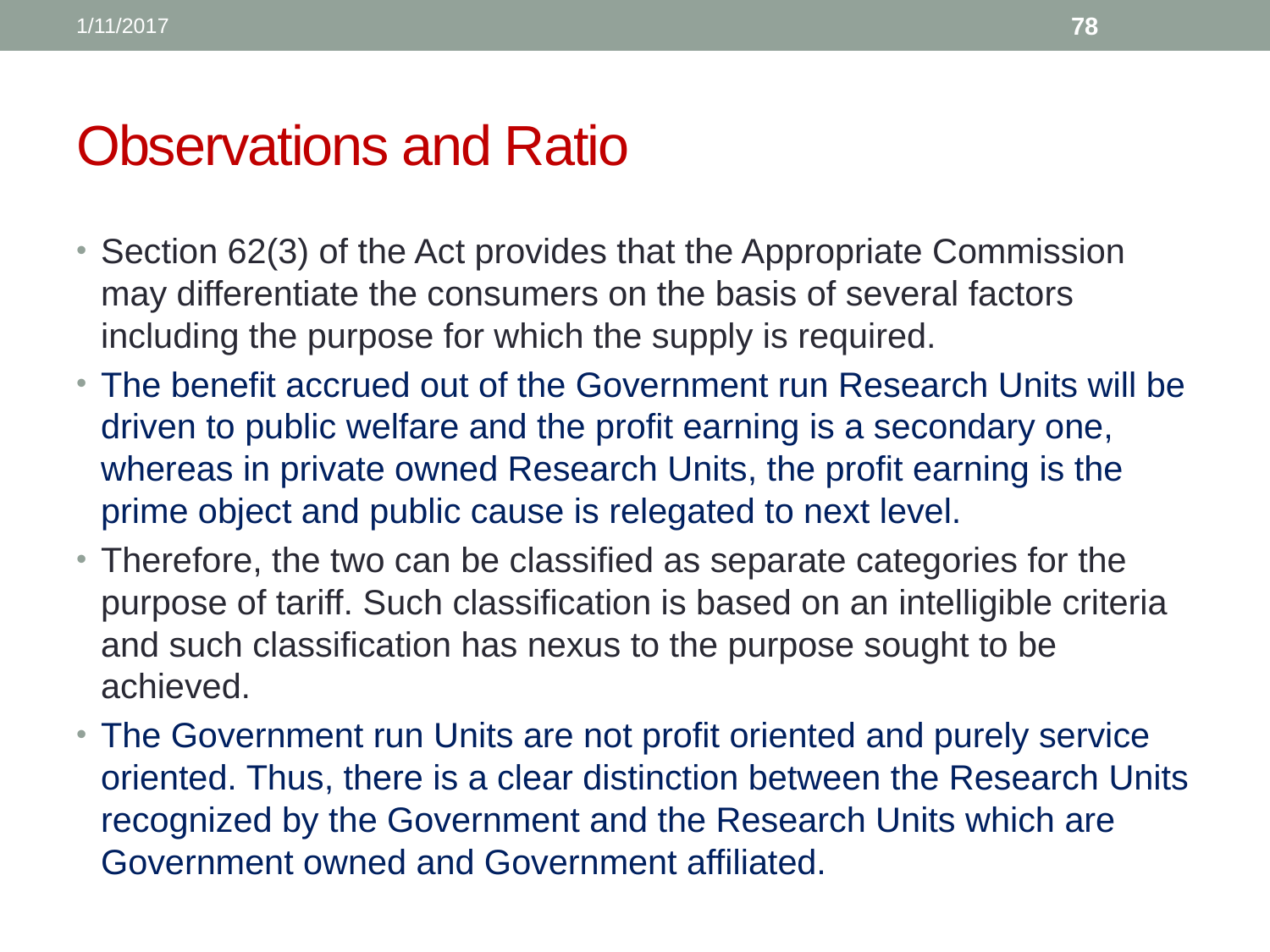

1/11/2017
78
# Observations and Ratio
Section 62(3) of the Act provides that the Appropriate Commission may differentiate the consumers on the basis of several factors including the purpose for which the supply is required.
The benefit accrued out of the Government run Research Units will be driven to public welfare and the profit earning is a secondary one, whereas in private owned Research Units, the profit earning is the prime object and public cause is relegated to next level.
Therefore, the two can be classified as separate categories for the purpose of tariff. Such classification is based on an intelligible criteria and such classification has nexus to the purpose sought to be achieved.
The Government run Units are not profit oriented and purely service oriented. Thus, there is a clear distinction between the Research Units recognized by the Government and the Research Units which are Government owned and Government affiliated.